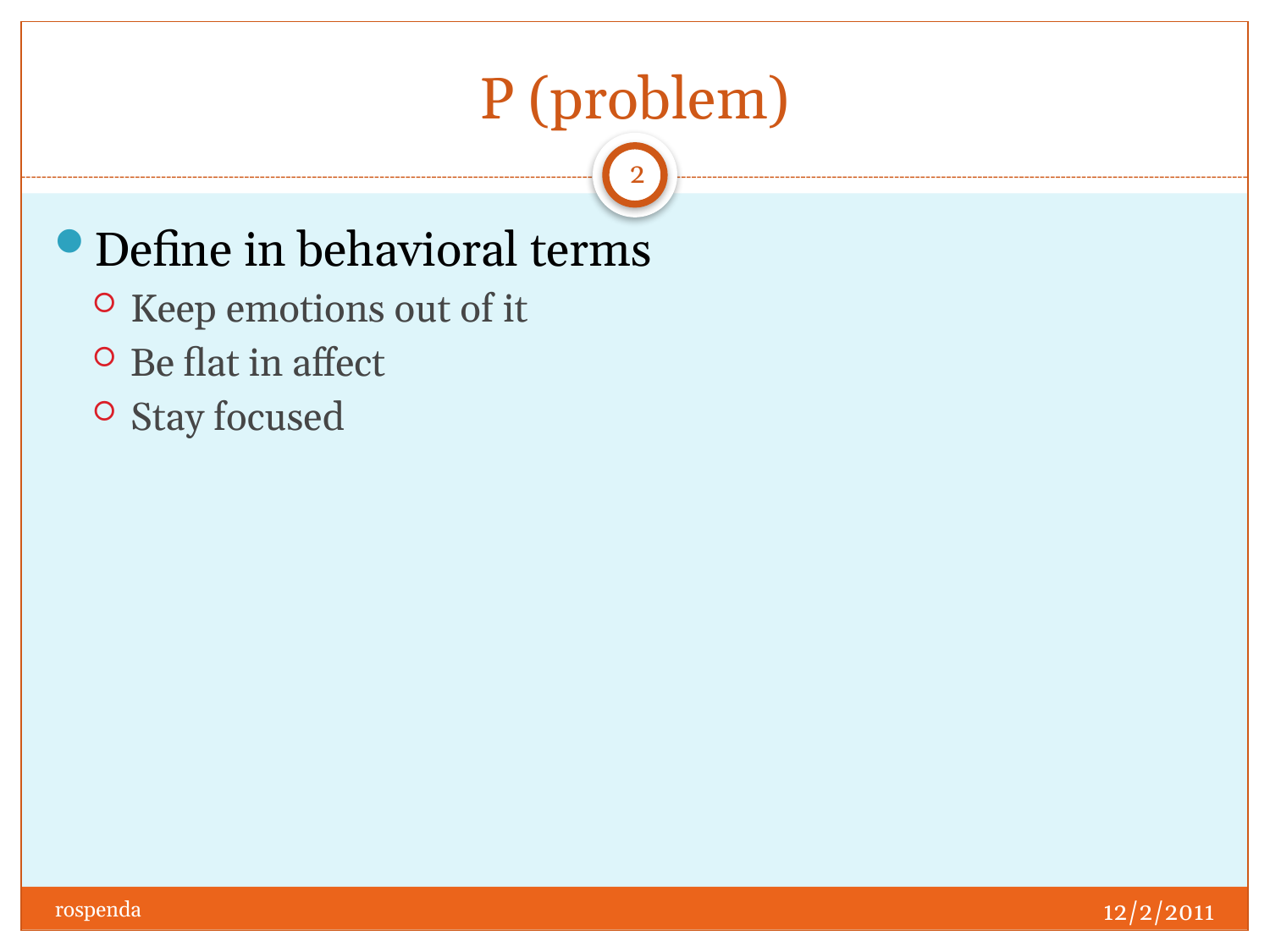

# P (problem)
2
Define in behavioral terms
Keep emotions out of it
Be flat in affect
Stay focused
12/2/2011
rospenda